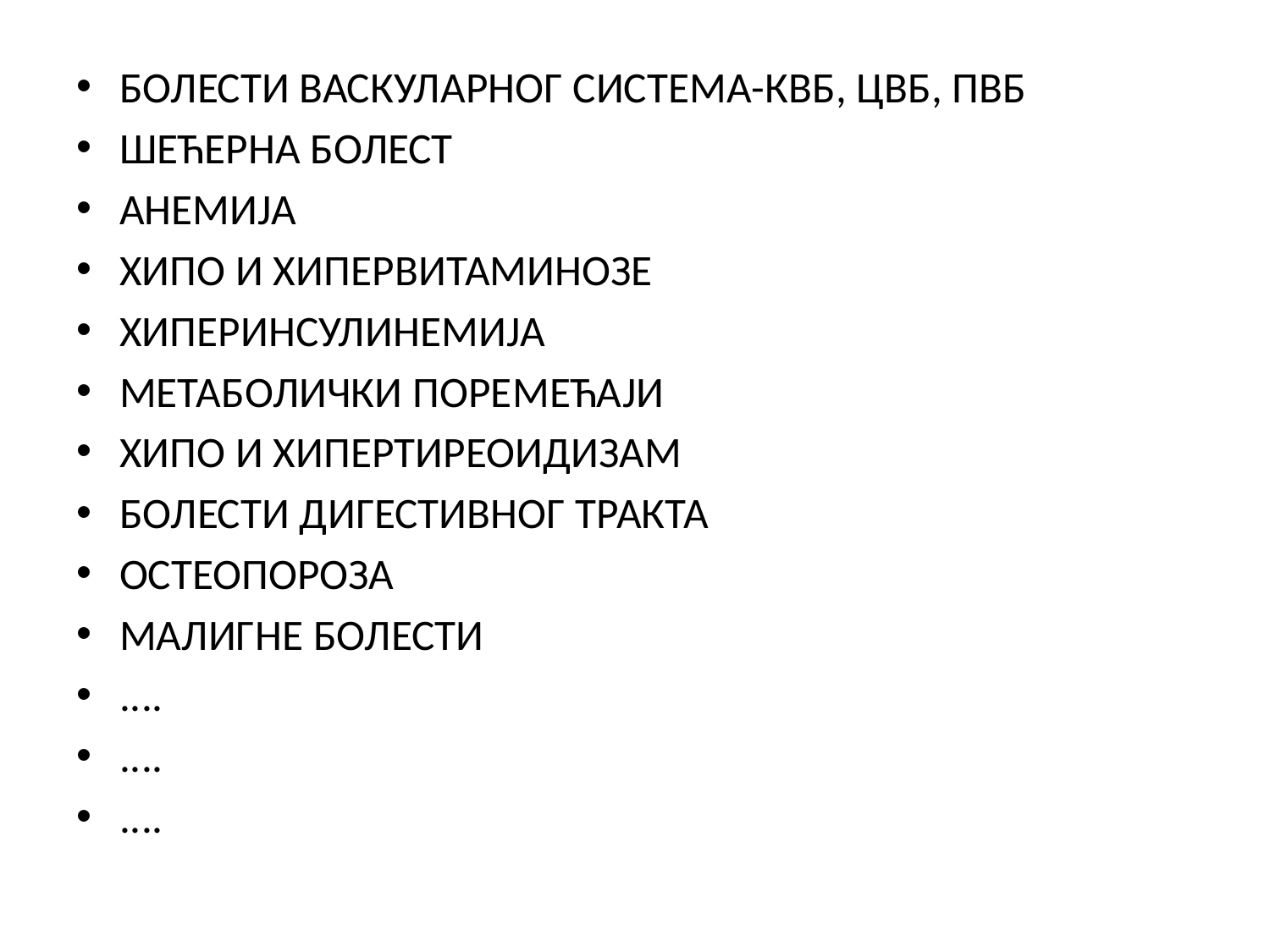

БОЛЕСТИ ВАСКУЛАРНОГ СИСТЕМА-КВБ, ЦВБ, ПВБ
ШЕЋЕРНА БОЛЕСТ
АНЕМИЈА
ХИПО И ХИПЕРВИТАМИНОЗЕ
ХИПЕРИНСУЛИНЕМИЈА
МЕТАБОЛИЧКИ ПОРЕМЕЋАЈИ
ХИПО И ХИПЕРТИРЕОИДИЗАМ
БОЛЕСТИ ДИГЕСТИВНОГ ТРАКТА
ОСТЕОПОРОЗА
МАЛИГНЕ БОЛЕСТИ
....
....
....